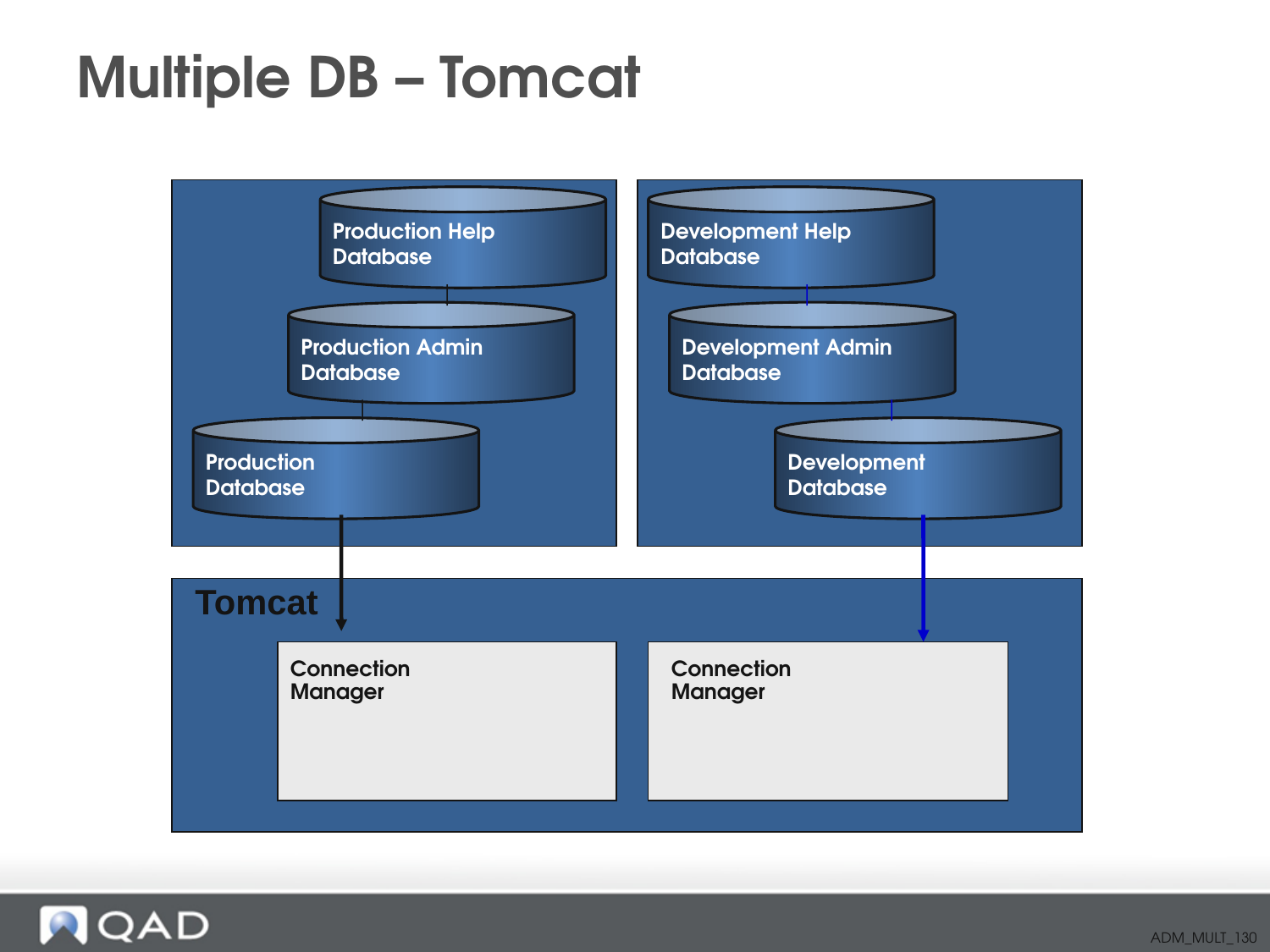

# Multiple DB – Tomcat

Production Help
Database

Production Admin
Database

Production
Database

Development Help
Database

Development Admin
Database

Development
Database

Tomcat

Connection Manager
Connection Manager
ADM_MULT_130